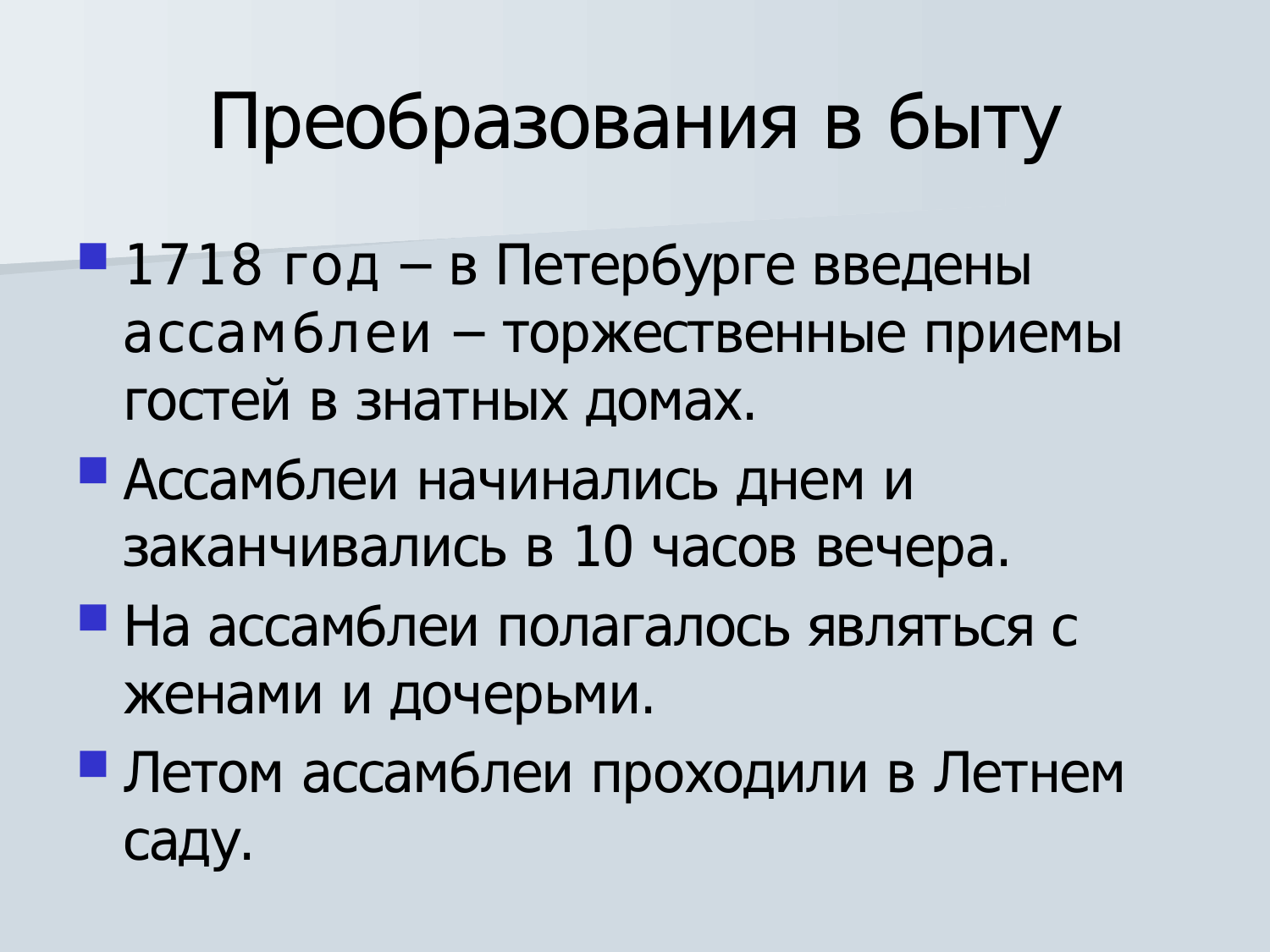

# Преобразования в быту
1718 год – в Петербурге введены ассамблеи – торжественные приемы гостей в знатных домах.
Ассамблеи начинались днем и заканчивались в 10 часов вечера.
На ассамблеи полагалось являться с женами и дочерьми.
Летом ассамблеи проходили в Летнем саду.